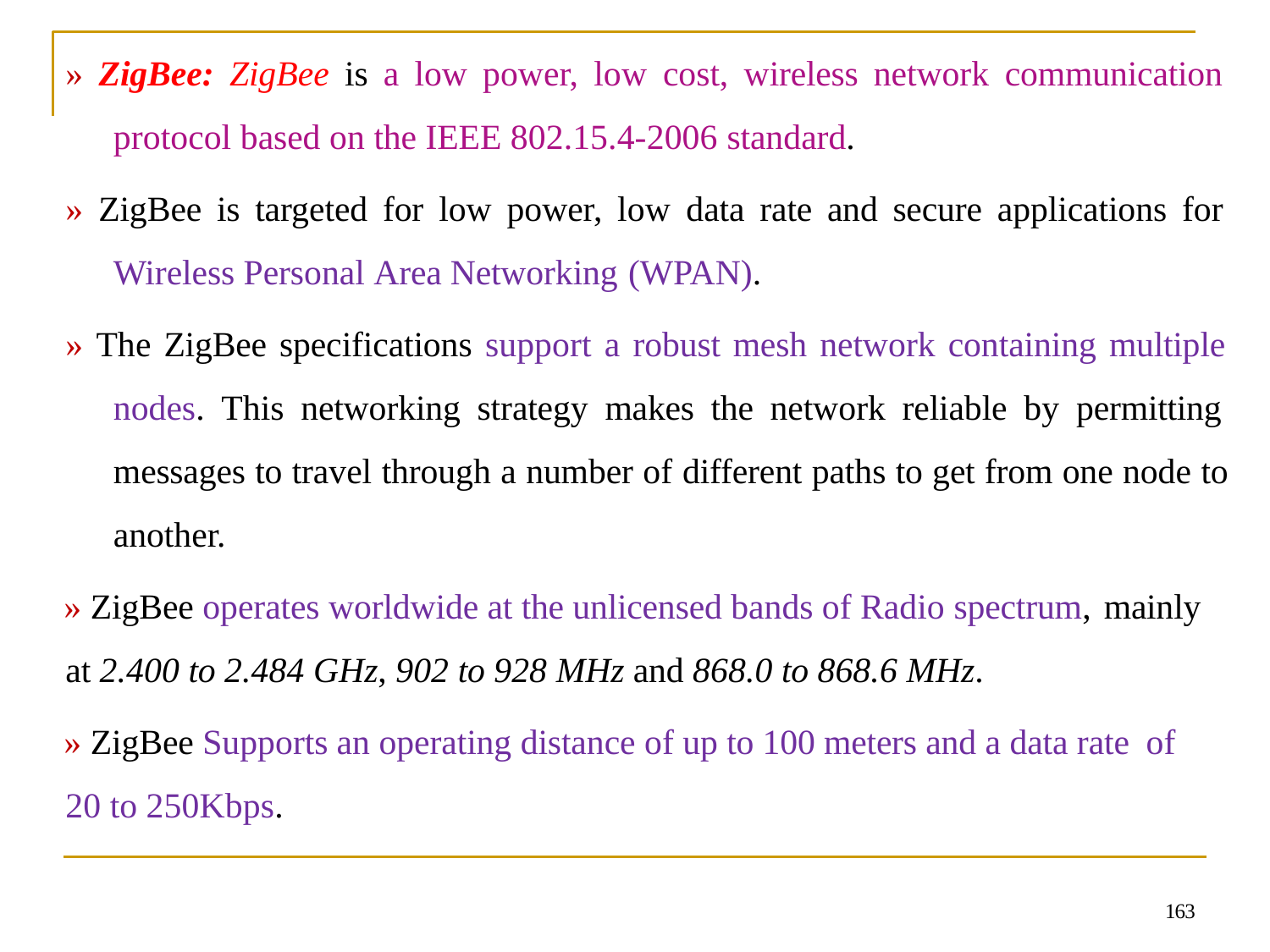

» ZigBee: ZigBee is a low power, low cost, wireless network communication  protocol based on the IEEE 802.15.4-2006 standard.
» ZigBee is targeted for low power, low data rate and secure applications for  Wireless Personal Area Networking (WPAN).
» The ZigBee specifications support a robust mesh network containing multiple  nodes. This networking strategy makes the network reliable by permitting  messages to travel through a number of different paths to get from one node to  another.
» ZigBee operates worldwide at the unlicensed bands of Radio spectrum, mainly
at 2.400 to 2.484 GHz, 902 to 928 MHz and 868.0 to 868.6 MHz.
» ZigBee Supports an operating distance of up to 100 meters and a data rate of
20 to 250Kbps.
163